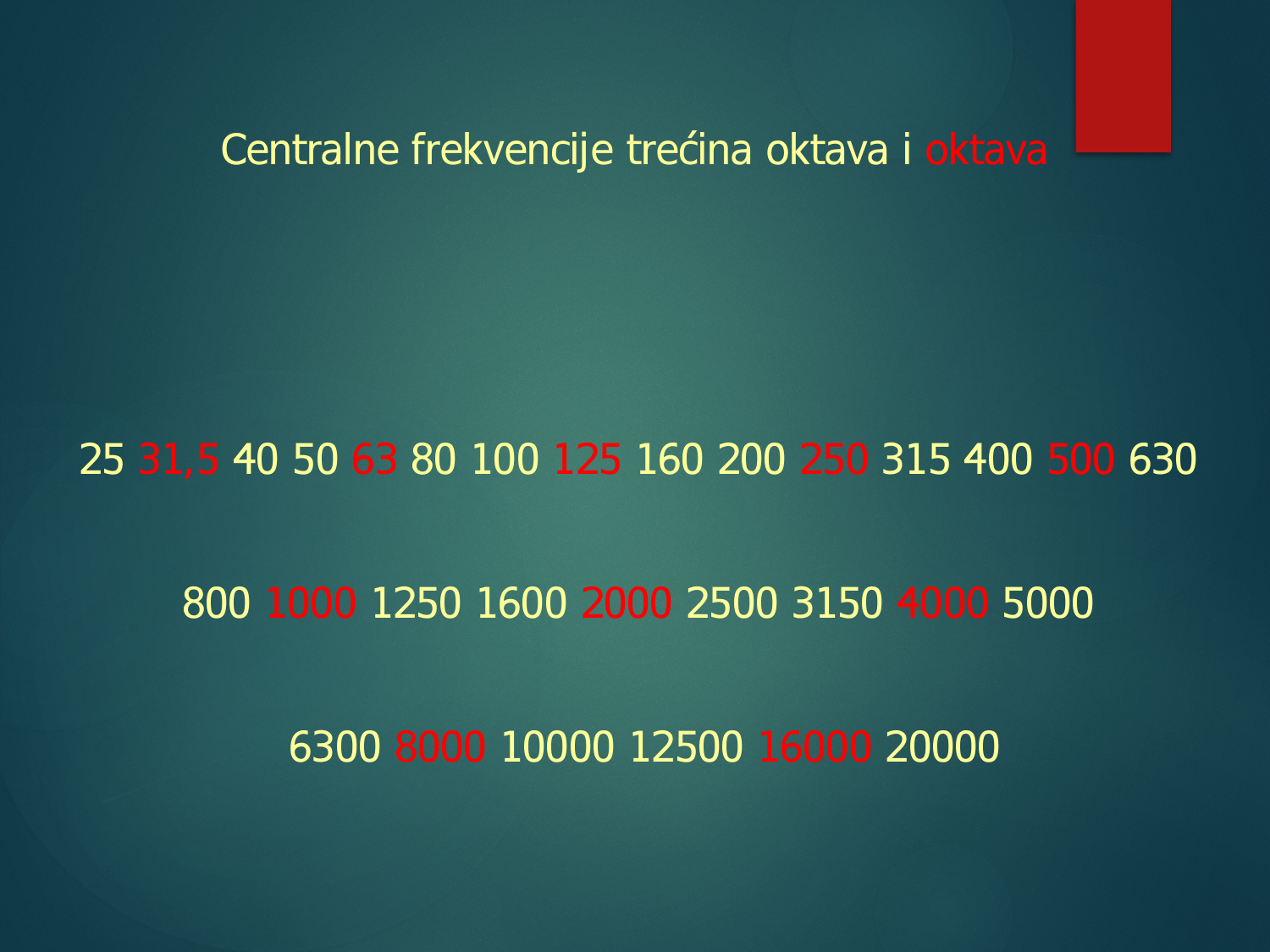

Centralne frekvencije trećina oktava i oktava
25 31,5 40 50 63 80 100 125 160 200 250 315 400 500 630

800 1000 1250 1600 2000 2500 3150 4000 5000

6300 8000 10000 12500 16000 20000